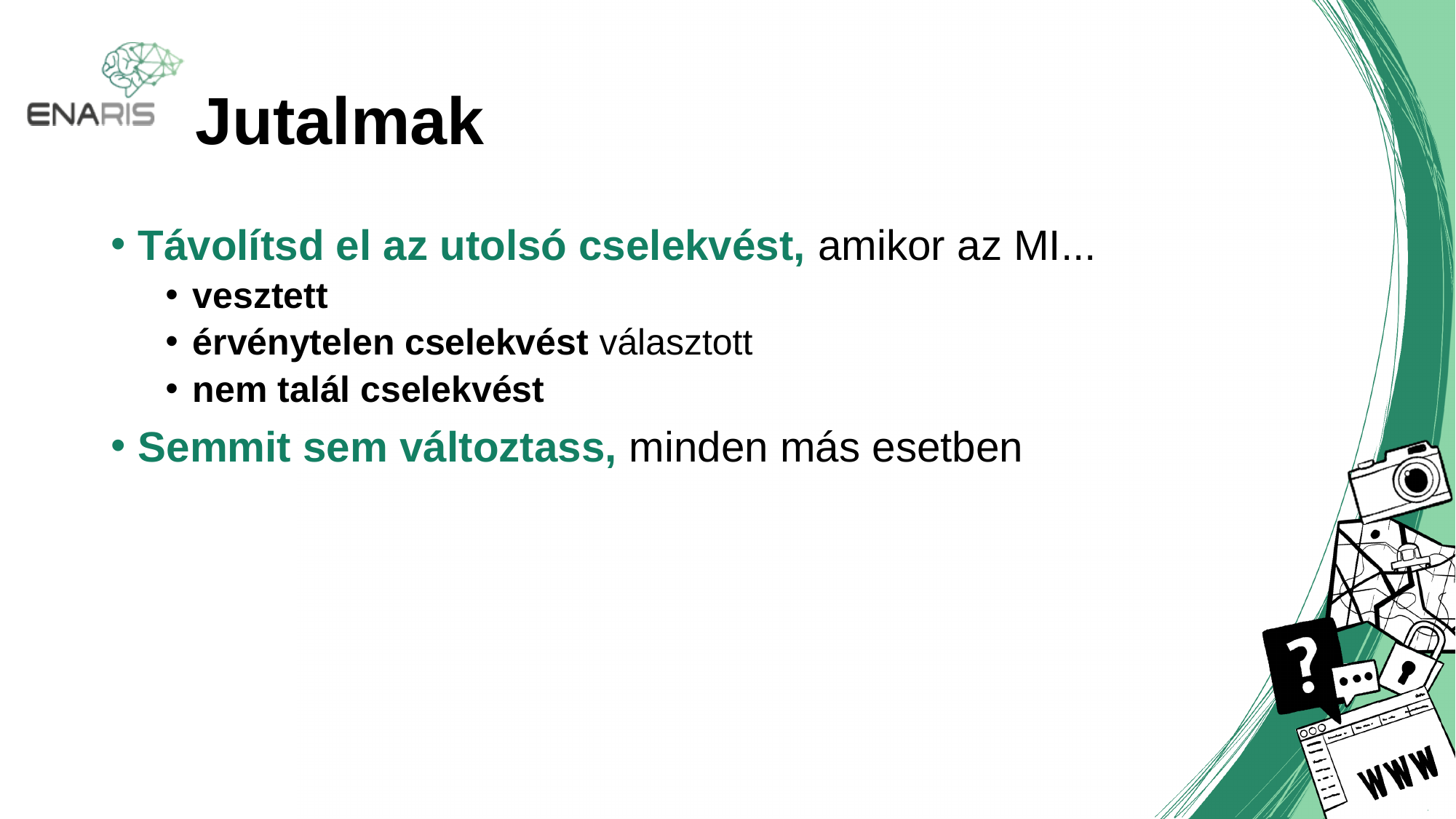

# Jutalmak
Távolítsd el az utolsó cselekvést, amikor az MI...
vesztett
érvénytelen cselekvést választott
nem talál cselekvést
Semmit sem változtass, minden más esetben